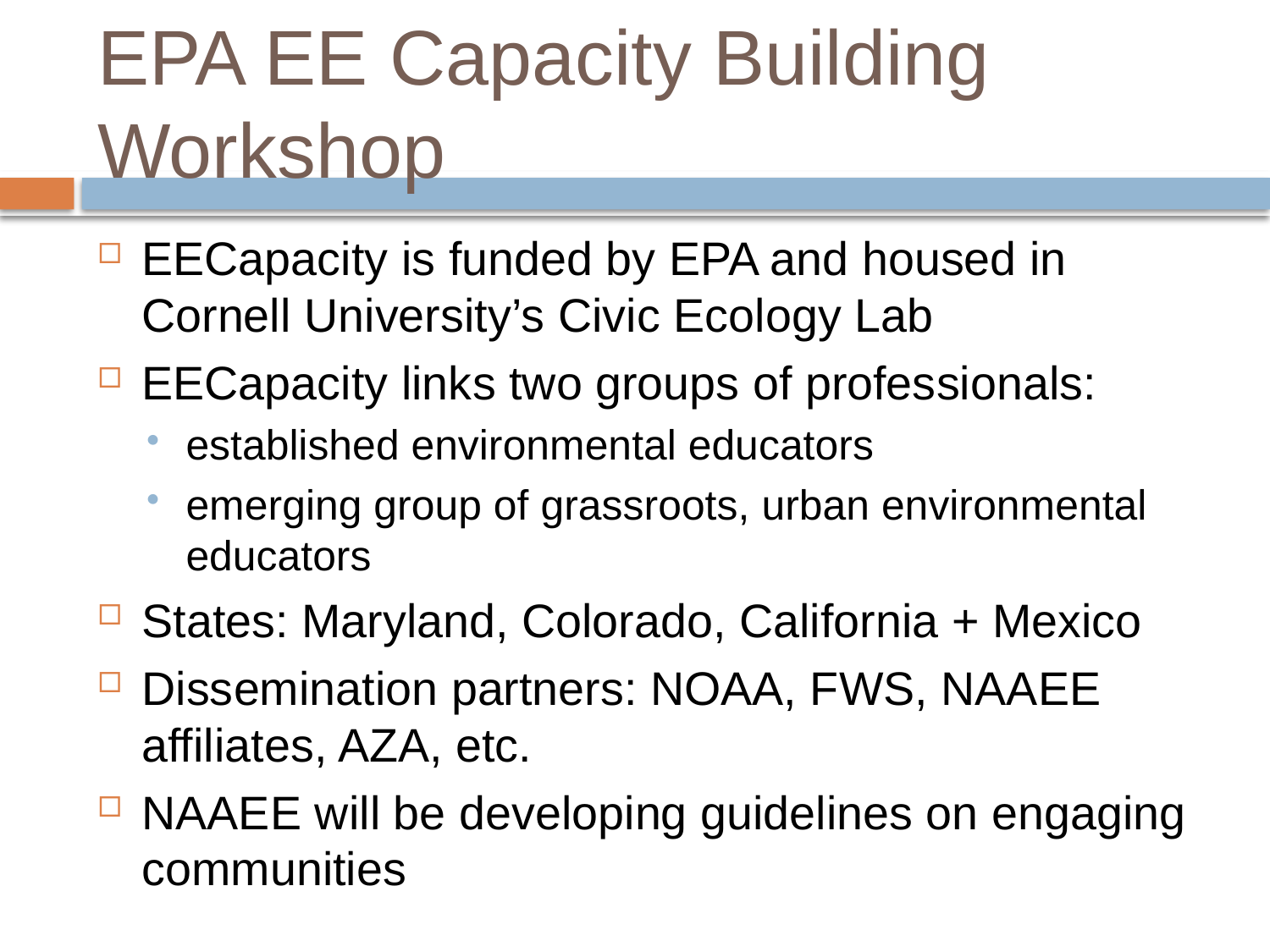

# EPA EE Capacity Building Workshop
EECapacity is funded by EPA and housed in Cornell University’s Civic Ecology Lab
EECapacity links two groups of professionals:
established environmental educators
emerging group of grassroots, urban environmental educators
States: Maryland, Colorado, California + Mexico
Dissemination partners: NOAA, FWS, NAAEE affiliates, AZA, etc.
NAAEE will be developing guidelines on engaging communities